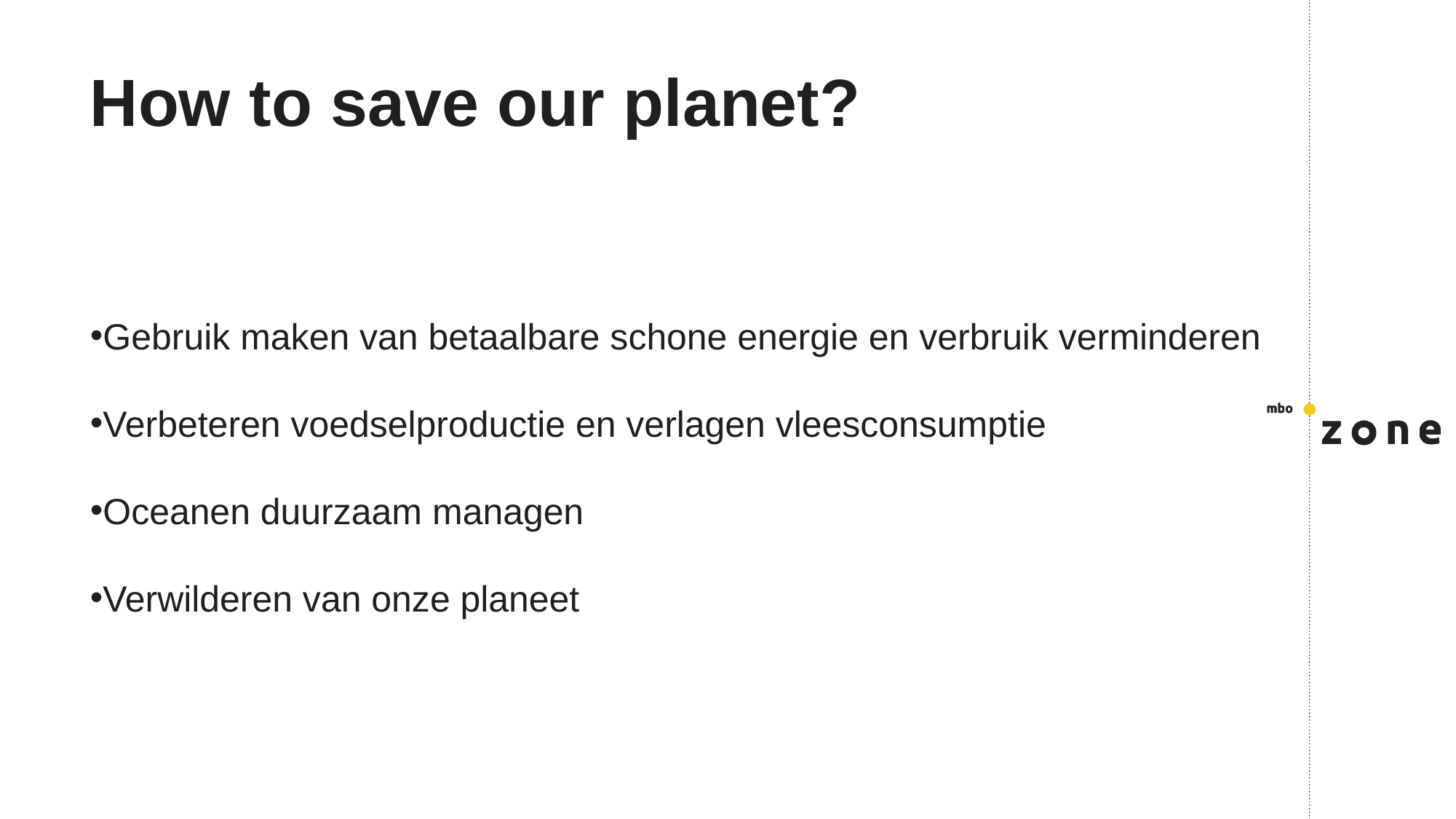

# How to save our planet?
Gebruik maken van betaalbare schone energie en verbruik verminderen

Verbeteren voedselproductie en verlagen vleesconsumptie

Oceanen duurzaam managen

Verwilderen van onze planeet